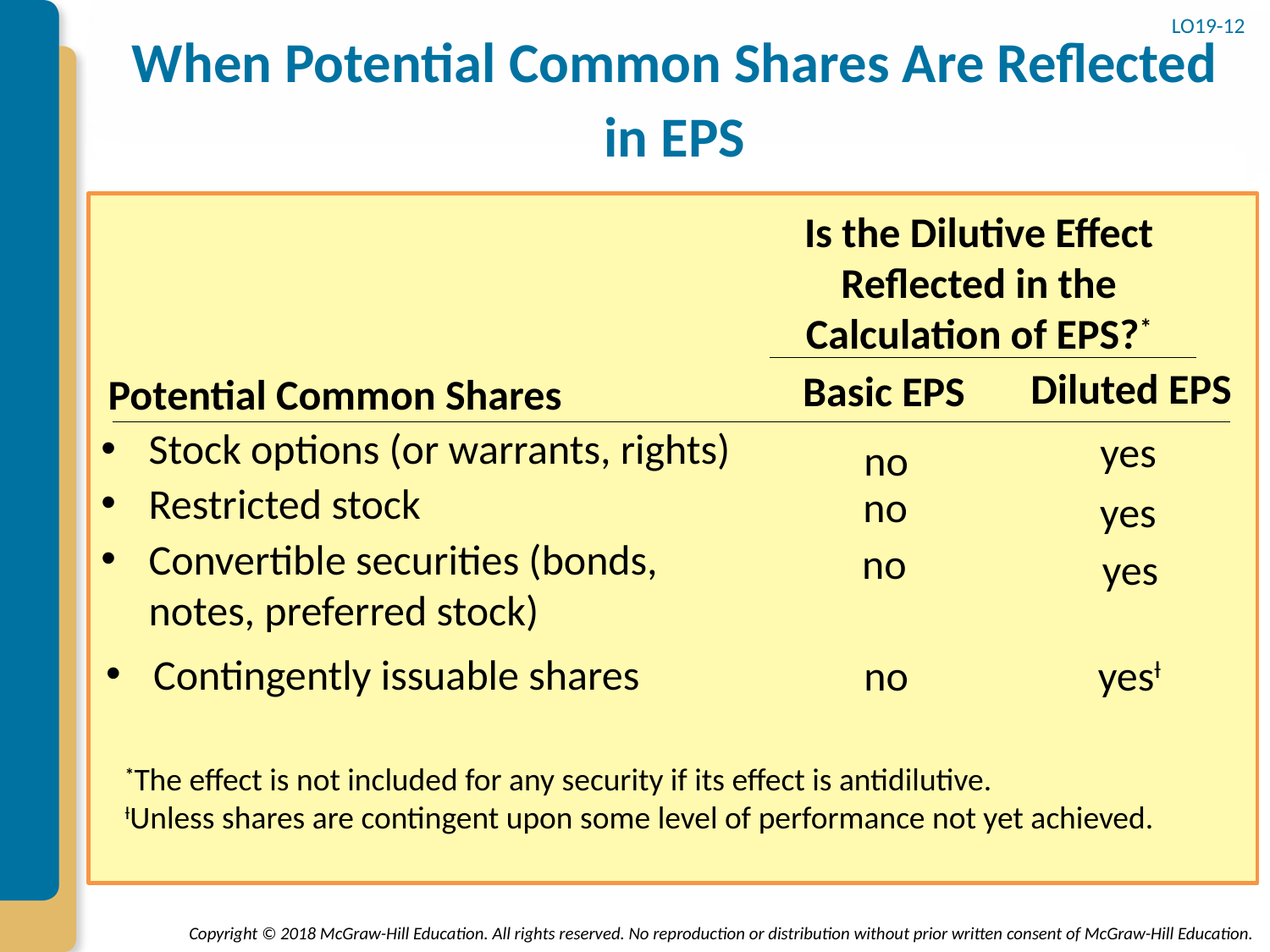

# When Potential Common Shares Are Reflected in EPS
LO19-12

Is the Dilutive Effect Reflected in the Calculation of EPS?*
Diluted EPS
Basic EPS
Potential Common Shares
Stock options (or warrants, rights)
yes
no
Restricted stock
no
yes
Convertible securities (bonds, notes, preferred stock)
no
yes
Contingently issuable shares
no
yesƗ
*The effect is not included for any security if its effect is antidilutive.
ƗUnless shares are contingent upon some level of performance not yet achieved.